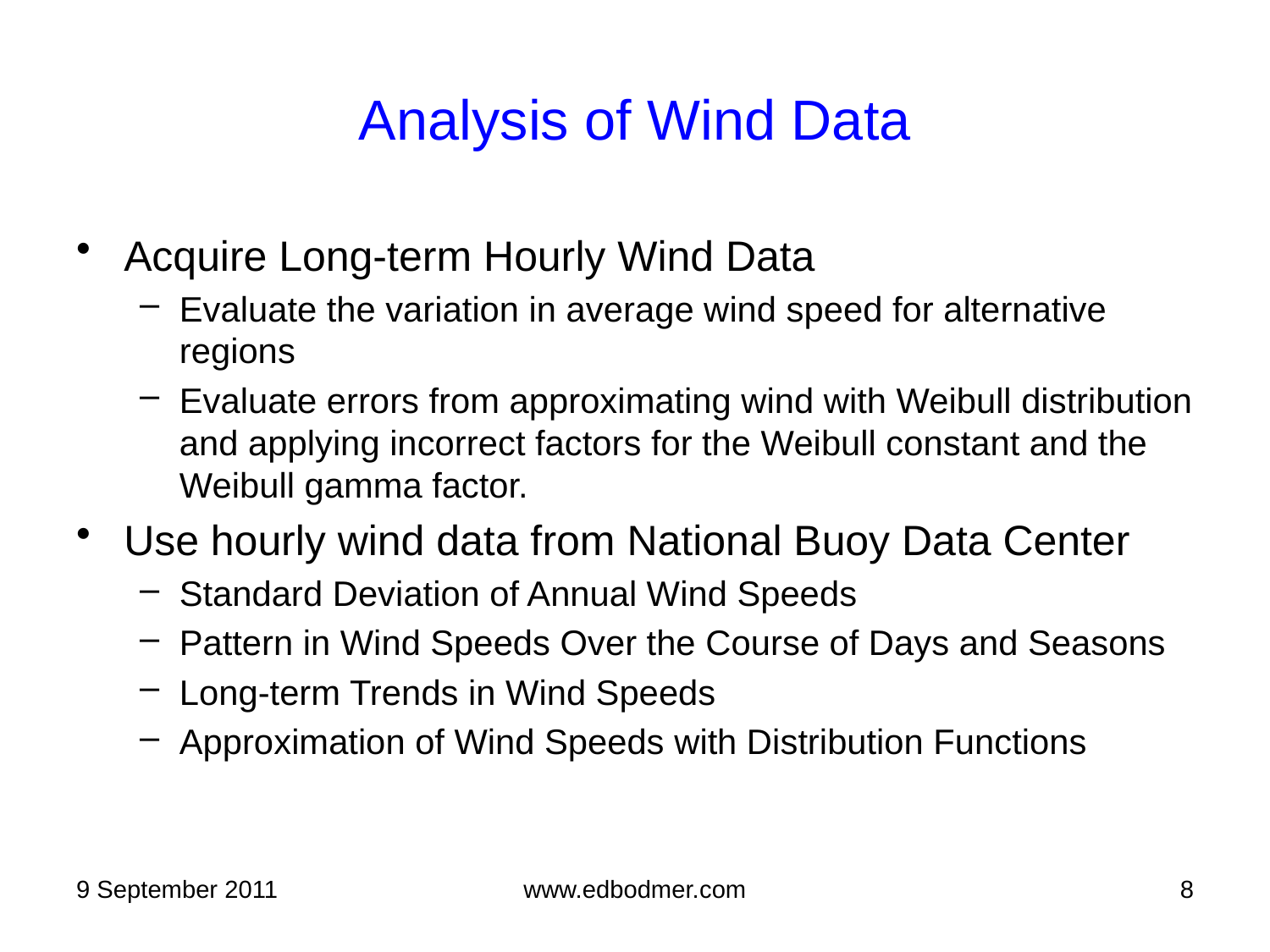

Analysis of Wind Data
Acquire Long-term Hourly Wind Data
Evaluate the variation in average wind speed for alternative regions
Evaluate errors from approximating wind with Weibull distribution and applying incorrect factors for the Weibull constant and the Weibull gamma factor.
Use hourly wind data from National Buoy Data Center
Standard Deviation of Annual Wind Speeds
Pattern in Wind Speeds Over the Course of Days and Seasons
Long-term Trends in Wind Speeds
Approximation of Wind Speeds with Distribution Functions

9 September 2011
www.edbodmer.com
8